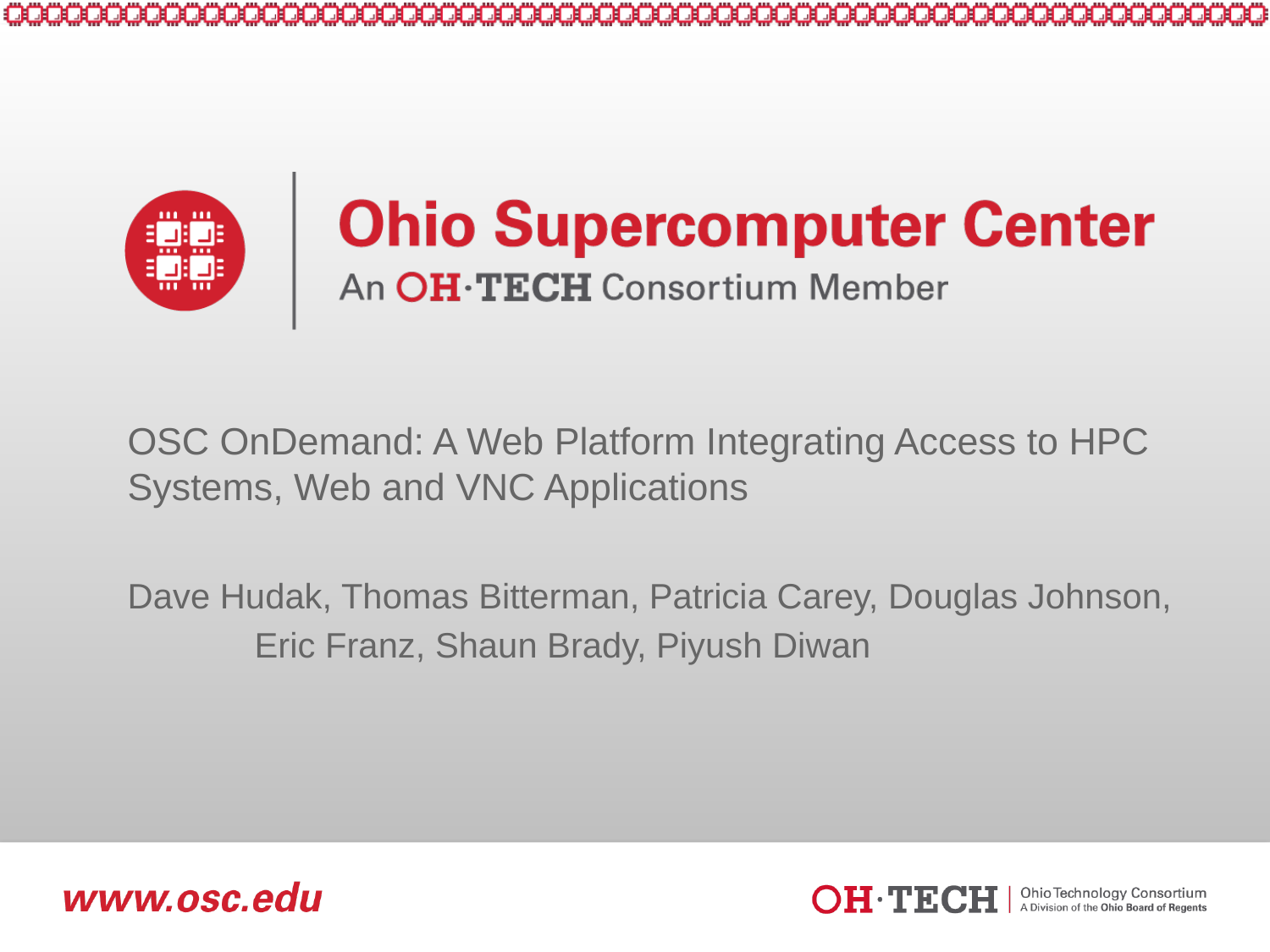

# OSC OnDemand: A Web Platform Integrating Access to HPC Systems, Web and VNC Applications

Dave Hudak, Thomas Bitterman, Patricia Carey, Douglas Johnson,
	Eric Franz, Shaun Brady, Piyush Diwan